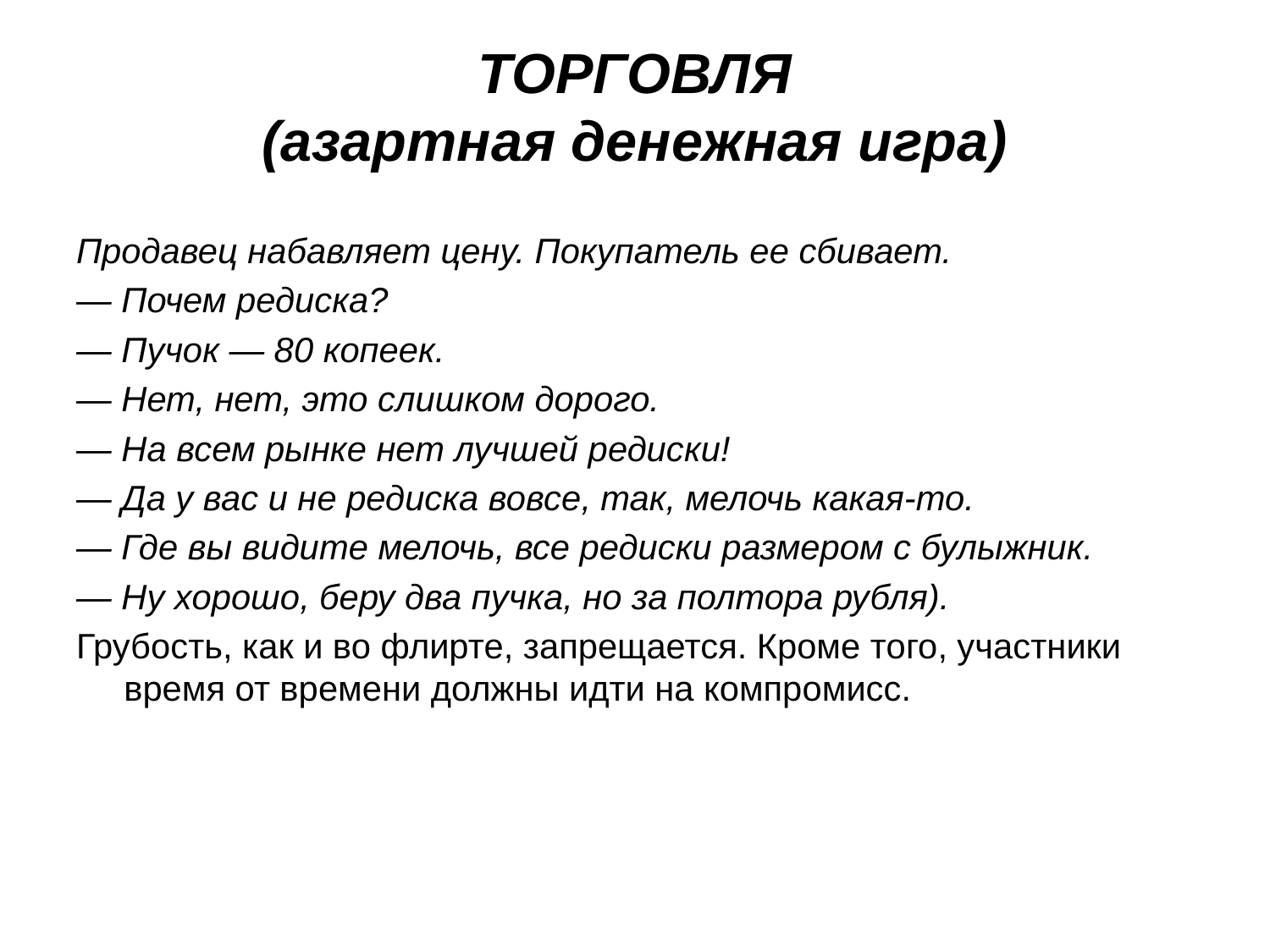

# ТОРГОВЛЯ (азартная денежная игра)
Продавец набавляет цену. Покупатель ее сбивает.
— Почем редиска?
— Пучок — 80 копеек.
— Нет, нет, это слишком дорого.
— На всем рынке нет лучшей редиски!
— Да у вас и не редиска вовсе, так, мелочь какая-то.
— Где вы видите мелочь, все редиски размером с булыжник.
— Ну хорошо, беру два пучка, но за полтора рубля).
Грубость, как и во флирте, запрещается. Кроме того, участники время от времени должны идти на компромисс.